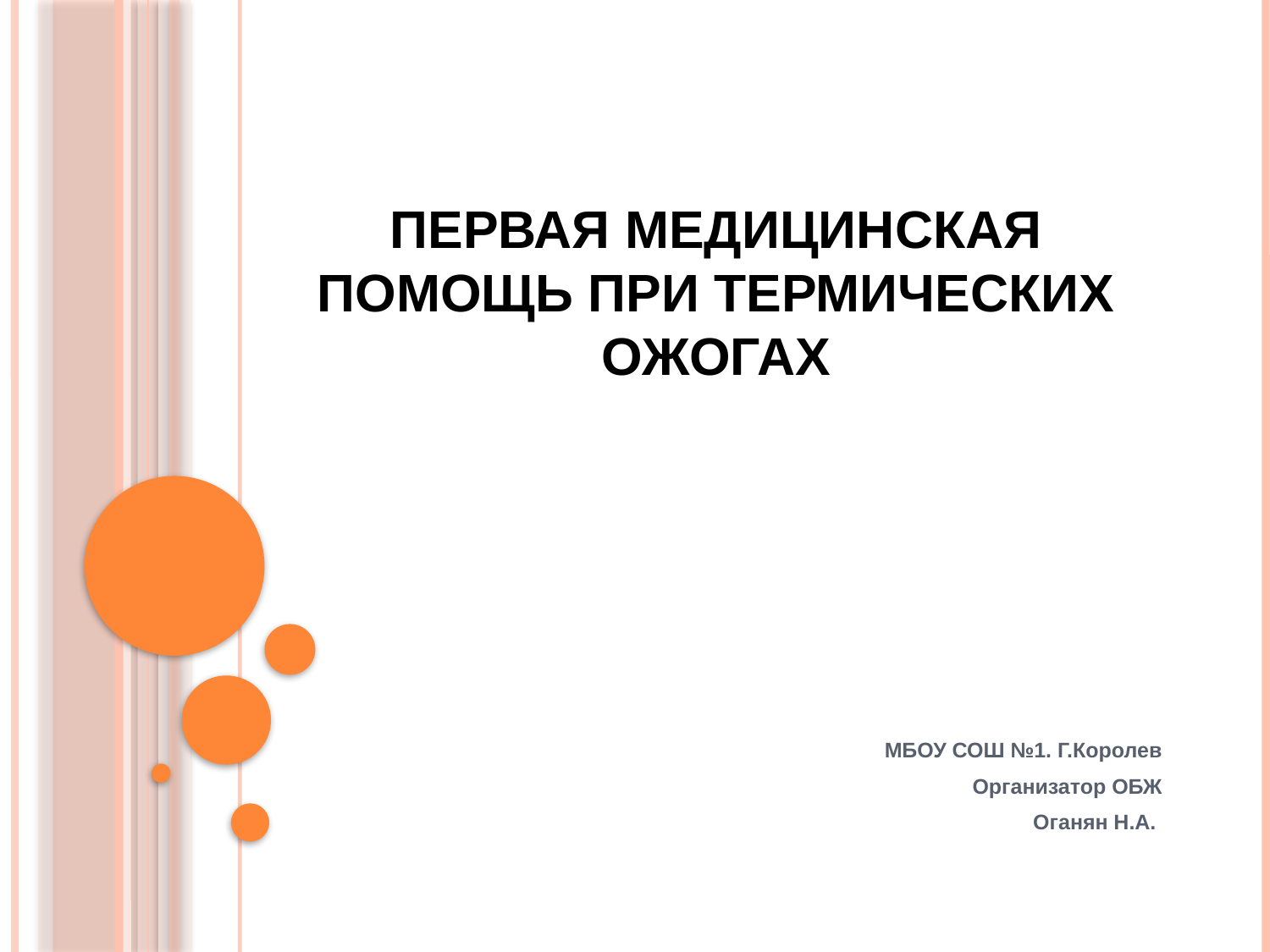

# Первая медицинская помощь при термических ожогах

МБОУ СОШ №1. Г.Королев
Организатор ОБЖ
Оганян Н.А.